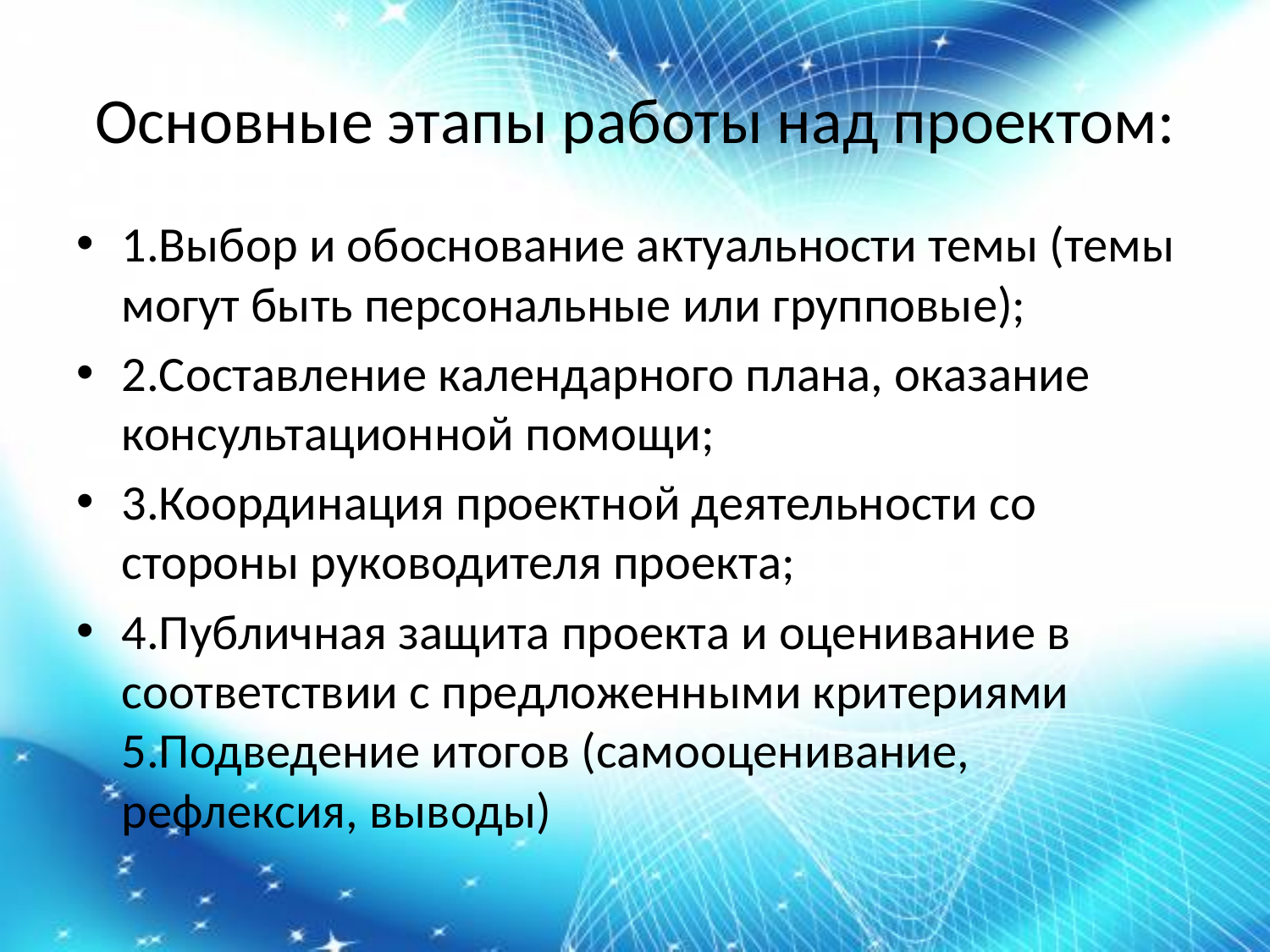

# Основные этапы работы над проектом:
1.Выбор и обоснование актуальности темы (темы могут быть персональные или групповые);
2.Составление календарного плана, оказание консультационной помощи;
3.Координация проектной деятельности со стороны руководителя проекта;
4.Публичная защита проекта и оценивание в соответствии с предложенными критериями 5.Подведение итогов (самооценивание, рефлексия, выводы)